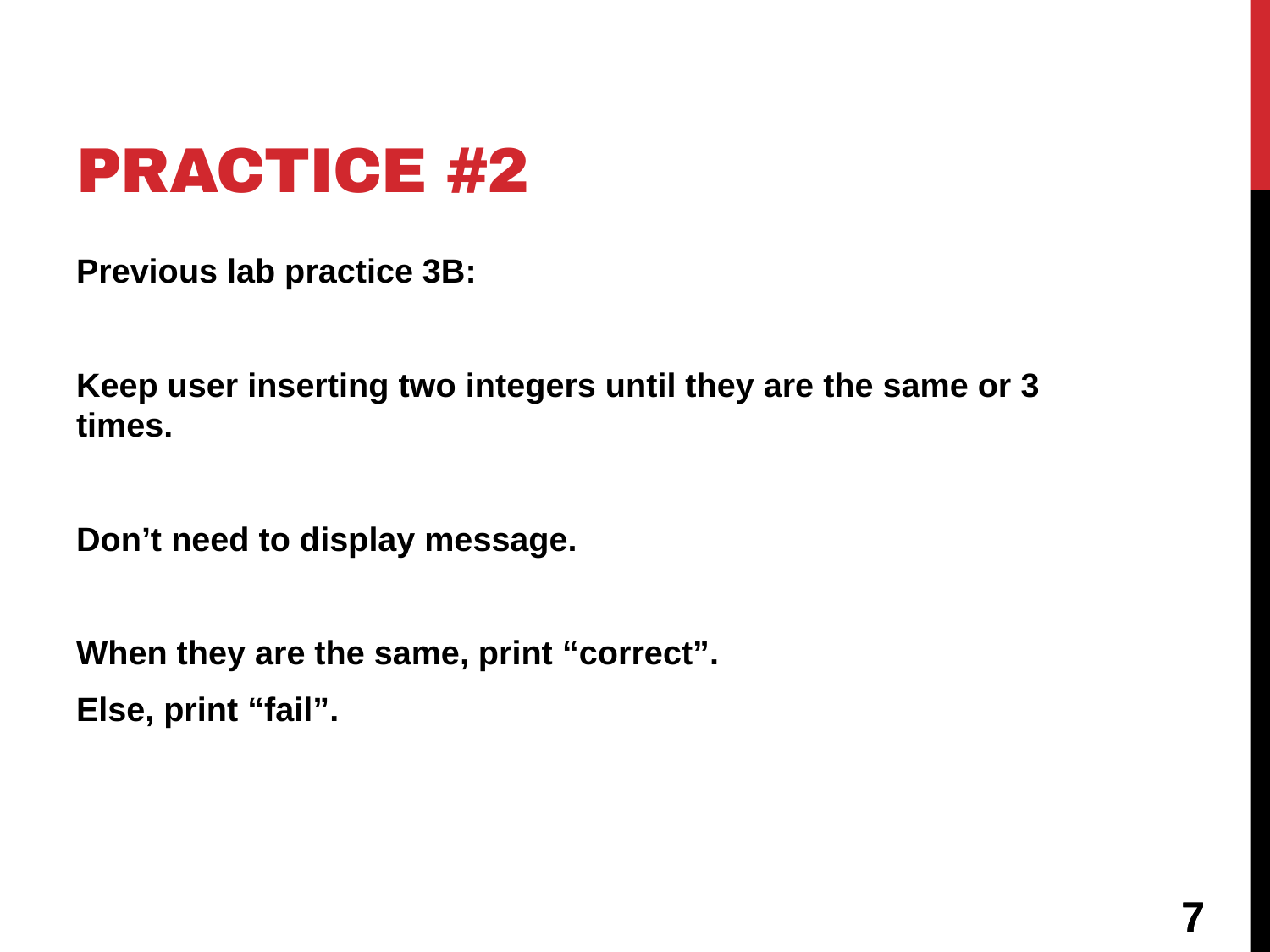

# Practice #2
Previous lab practice 3B:

Keep user inserting two integers until they are the same or 3 times.

Don’t need to display message.

When they are the same, print “correct”.
Else, print “fail”.